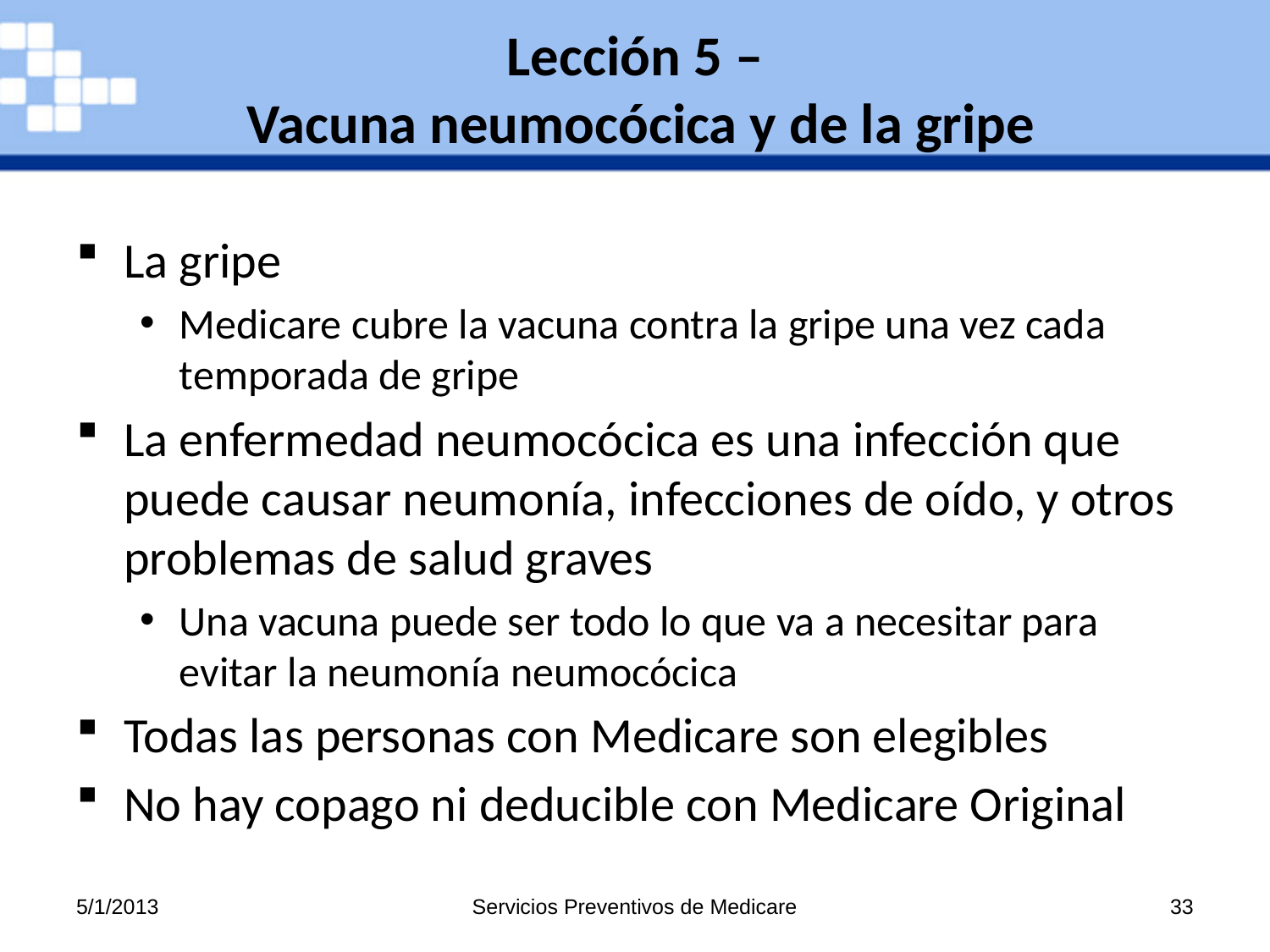

# Lección 5 – Vacuna neumocócica y de la gripe
La gripe
Medicare cubre la vacuna contra la gripe una vez cada temporada de gripe
La enfermedad neumocócica es una infección que puede causar neumonía, infecciones de oído, y otros problemas de salud graves
Una vacuna puede ser todo lo que va a necesitar para evitar la neumonía neumocócica
Todas las personas con Medicare son elegibles
No hay copago ni deducible con Medicare Original

5/1/2013
Servicios Preventivos de Medicare
33